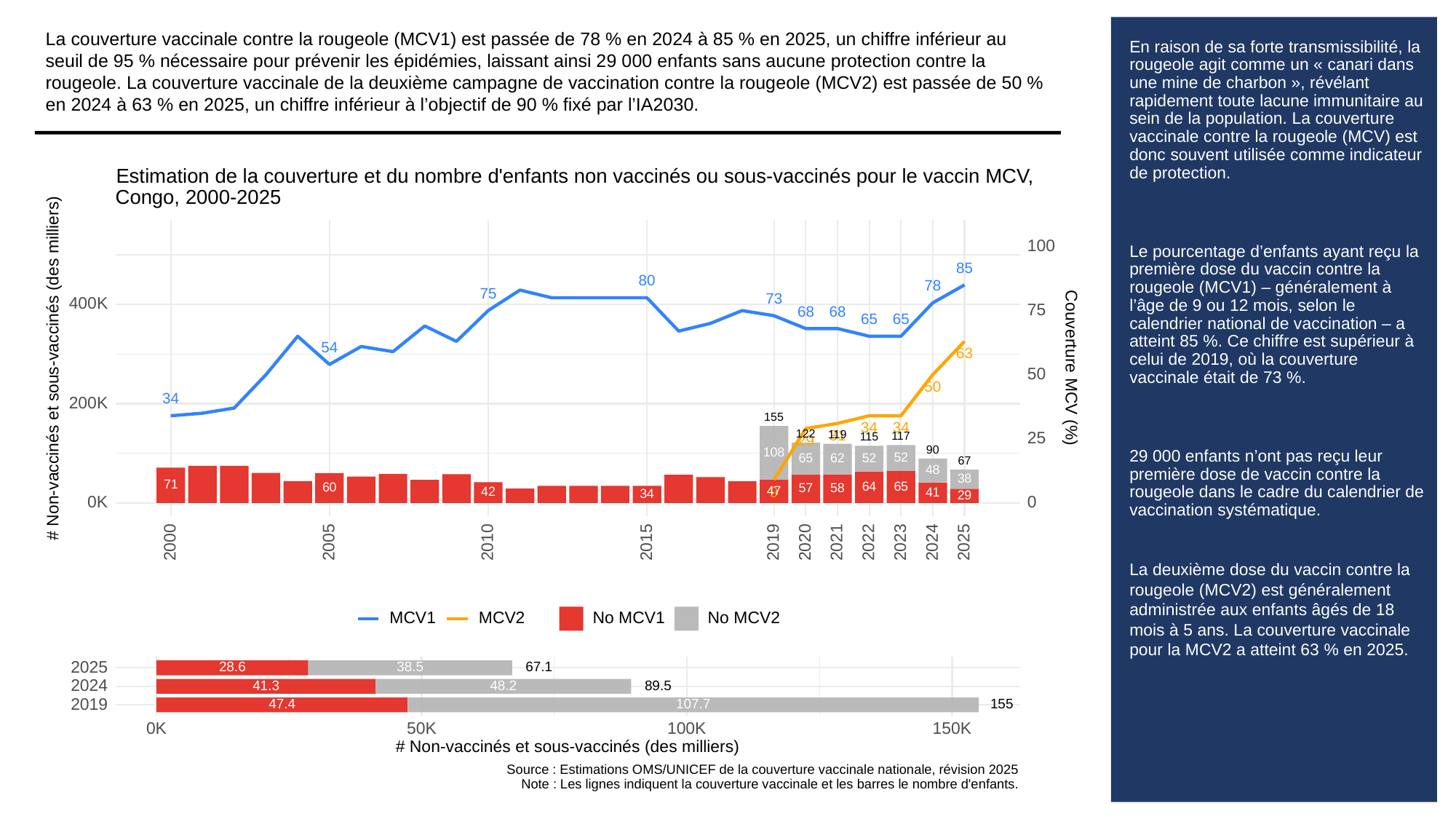

La couverture vaccinale contre la rougeole (MCV1) est passée de 78 % en 2024 à 85 % en 2025, un chiffre inférieur au seuil de 95 % nécessaire pour prévenir les épidémies, laissant ainsi 29 000 enfants sans aucune protection contre la rougeole. La couverture vaccinale de la deuxième campagne de vaccination contre la rougeole (MCV2) est passée de 50 % en 2024 à 63 % en 2025, un chiffre inférieur à l’objectif de 90 % fixé par l’IA2030.
# En raison de sa forte transmissibilité, la rougeole agit comme un « canari dans une mine de charbon », révélant rapidement toute lacune immunitaire au sein de la population. La couverture vaccinale contre la rougeole (MCV) est donc souvent utilisée comme indicateur de protection.

Le pourcentage d’enfants ayant reçu la première dose du vaccin contre la rougeole (MCV1) – généralement à l’âge de 9 ou 12 mois, selon le calendrier national de vaccination – a atteint 85 %. Ce chiffre est supérieur à celui de 2019, où la couverture vaccinale était de 73 %.

29 000 enfants n’ont pas reçu leur première dose de vaccin contre la rougeole dans le cadre du calendrier de vaccination systématique.

La deuxième dose du vaccin contre la rougeole (MCV2) est généralement administrée aux enfants âgés de 18 mois à 5 ans. La couverture vaccinale pour la MCV2 a atteint 63 % en 2025.

Estimation de la couverture et du nombre d'enfants non vaccinés ou sous-vaccinés pour le vaccin MCV,
Congo, 2000-2025

100

85
80
78

75
73
400K

75
68
68
65
65

54
63

# Non-vaccinés et sous-vaccinés (des milliers)
Couverture MCV (%)
50
50
34
200K

155
34
34

122
31
119
117
25
115
29

90
108
52

52
65
62
67

48

38

71

65

64

60
58
57

47
9
42
41

34
29
0K
0

2023
2000
2005
2010
2015
2019
2020
2021
2022
2024
2025

MCV1
MCV2
No MCV1
No MCV2

2025
38.5
28.6
67.1

2024
41.3
48.2
89.5

2019
107.7
155
47.4

0K
50K
100K
150K
# Non-vaccinés et sous-vaccinés (des milliers)
Source : Estimations OMS/UNICEF de la couverture vaccinale nationale, révision 2025
Note : Les lignes indiquent la couverture vaccinale et les barres le nombre d'enfants.